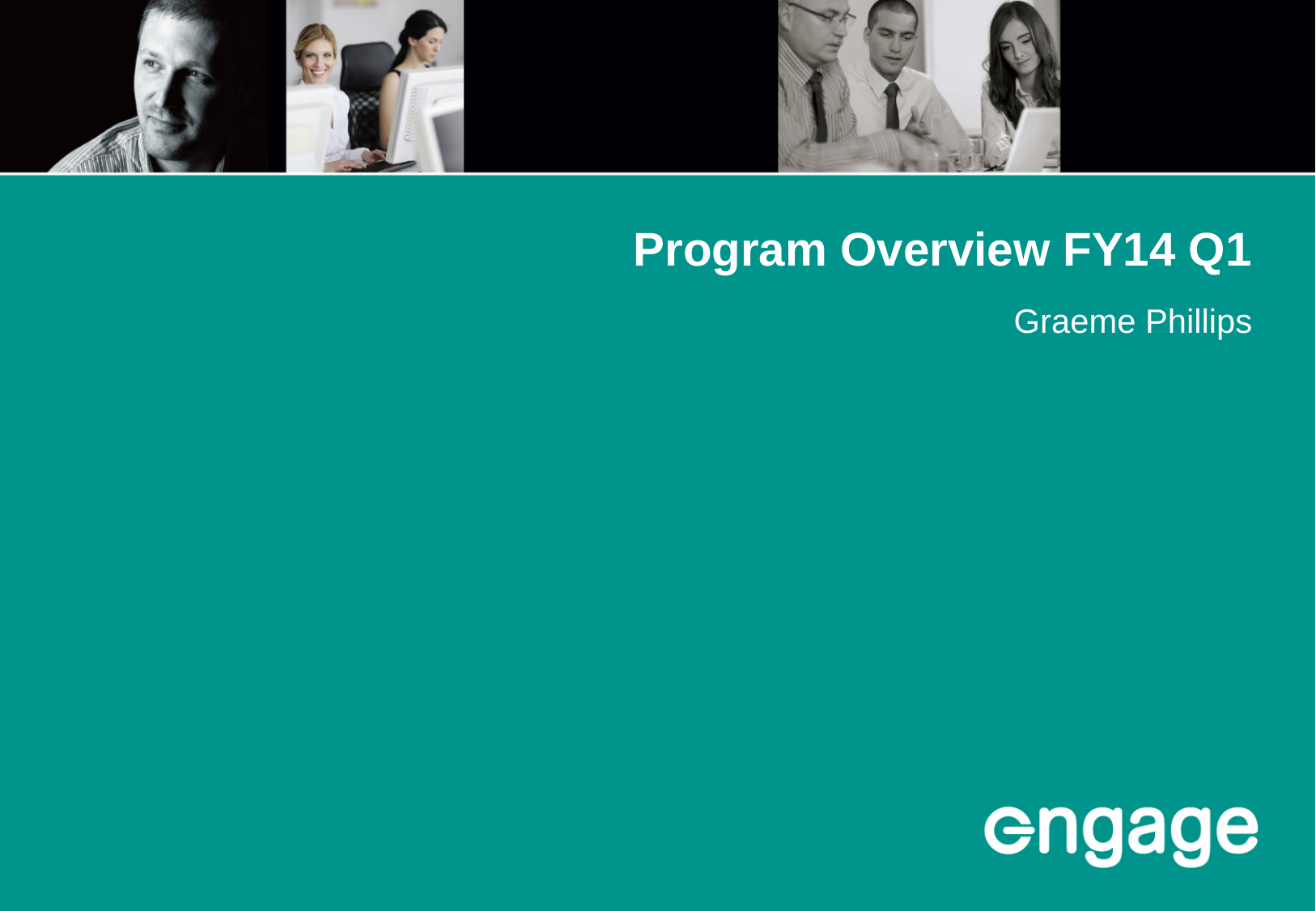

# Program Overview FY14 Q1
Graeme Phillips